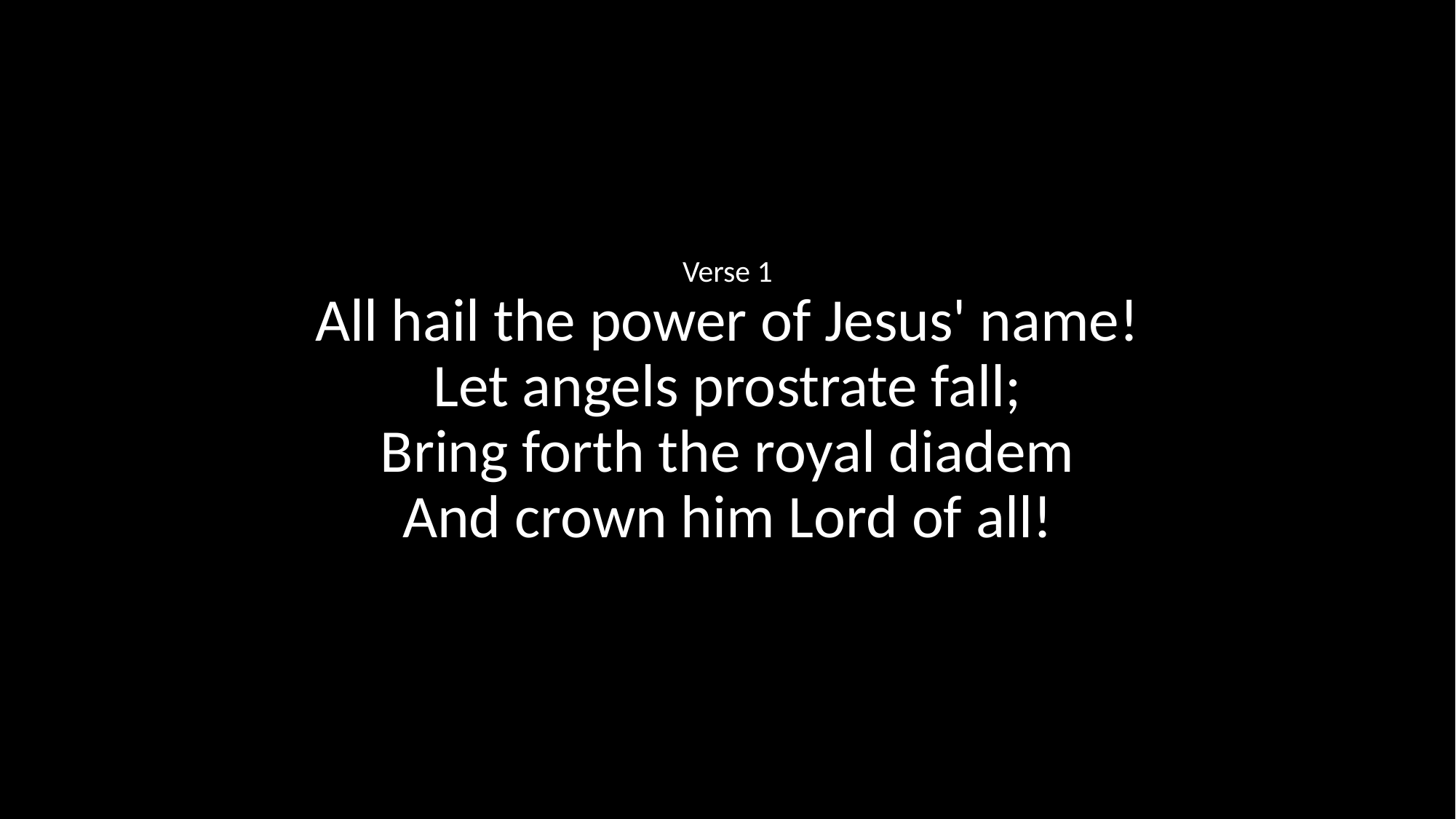

Verse 1
All hail the power of Jesus' name!
Let angels prostrate fall;
Bring forth the royal diadem
And crown him Lord of all!